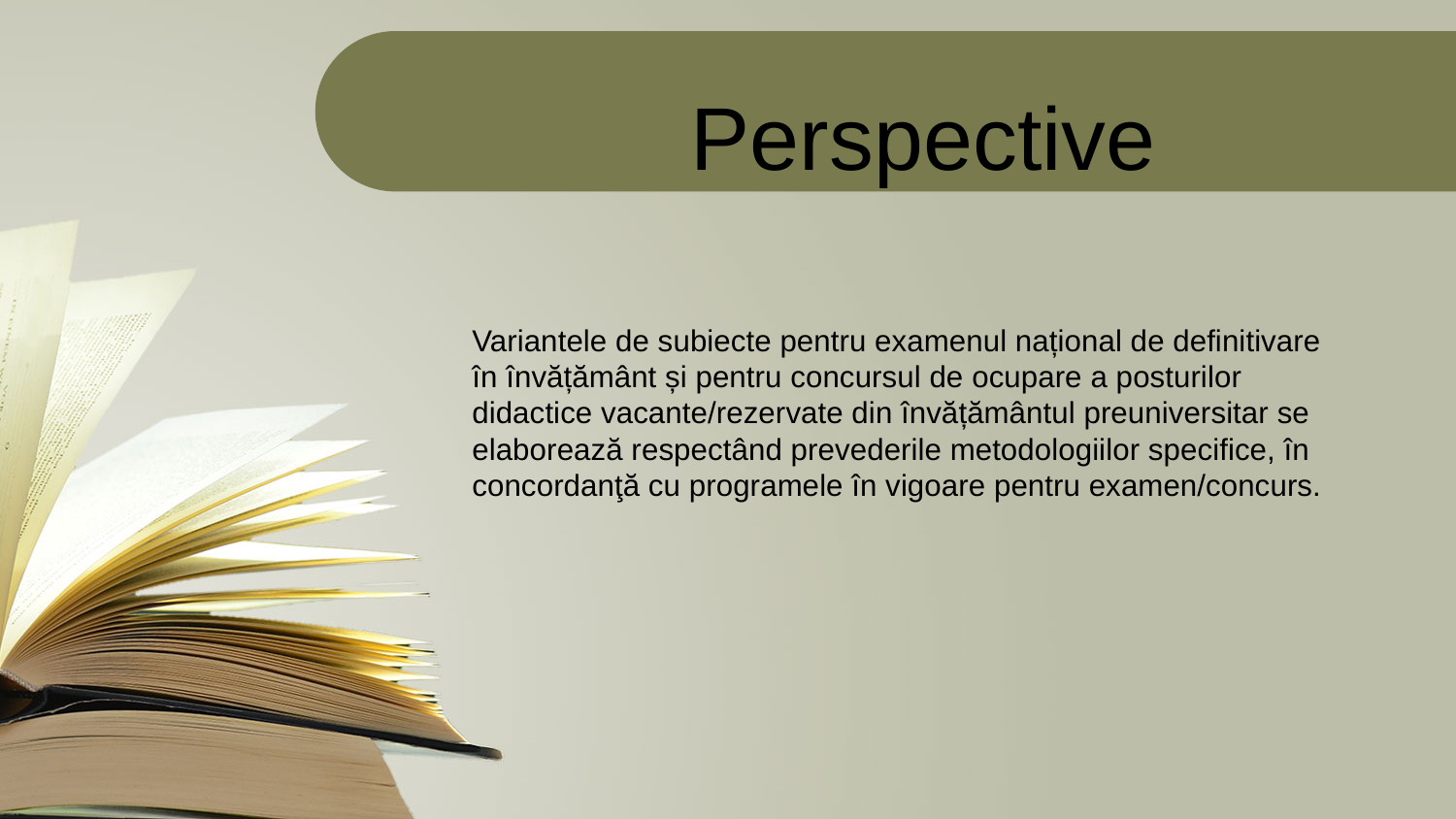

Perspective
Variantele de subiecte pentru examenul național de definitivare în învățământ și pentru concursul de ocupare a posturilor
didactice vacante/rezervate din învățământul preuniversitar se elaborează respectând prevederile metodologiilor specifice, în  concordanţă cu programele în vigoare pentru examen/concurs.